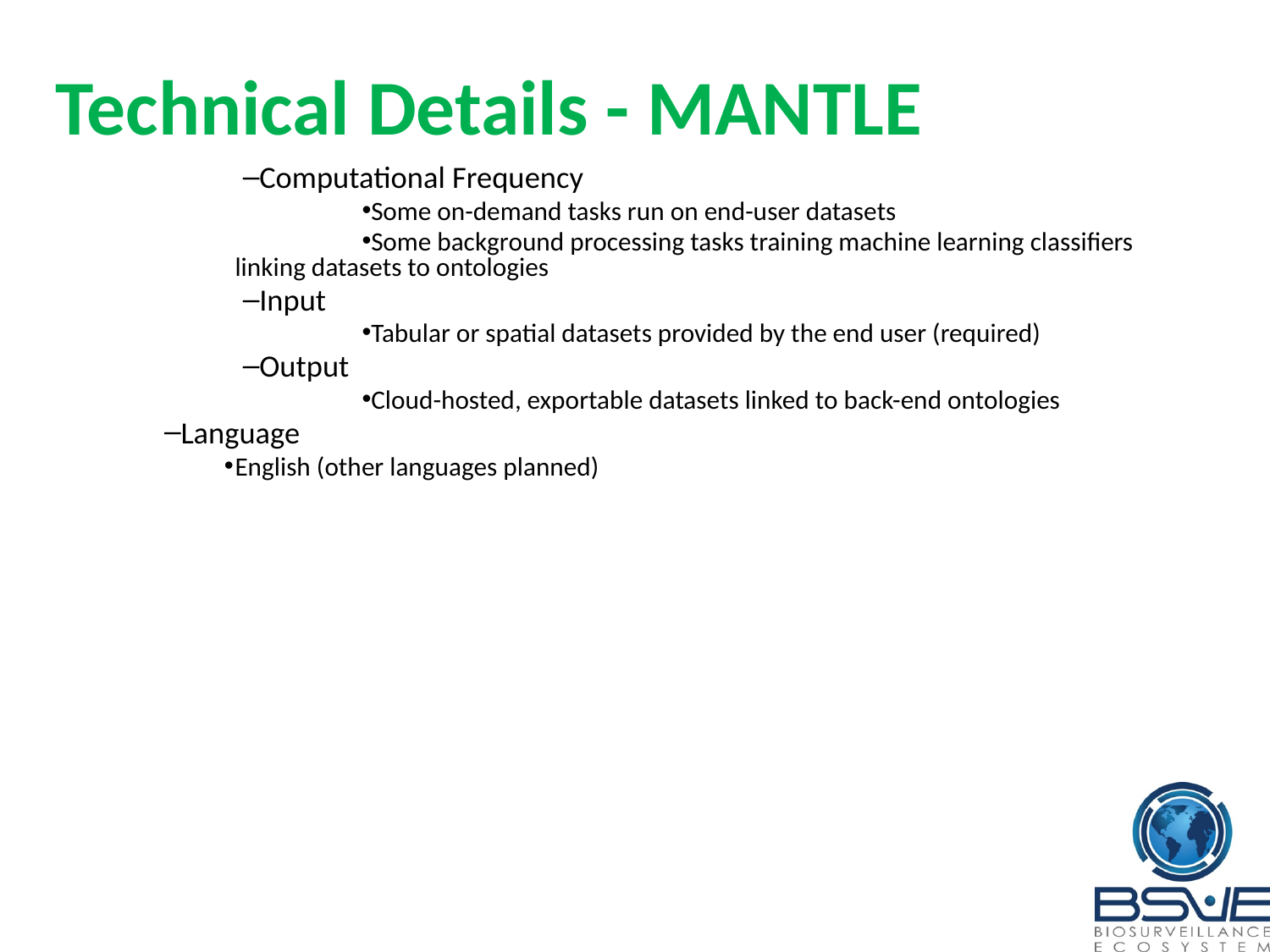

# Technical Details - MANTLE
Computational Frequency
Some on-demand tasks run on end-user datasets
Some background processing tasks training machine learning classifiers linking datasets to ontologies
Input
Tabular or spatial datasets provided by the end user (required)
Output
Cloud-hosted, exportable datasets linked to back-end ontologies
Language
English (other languages planned)